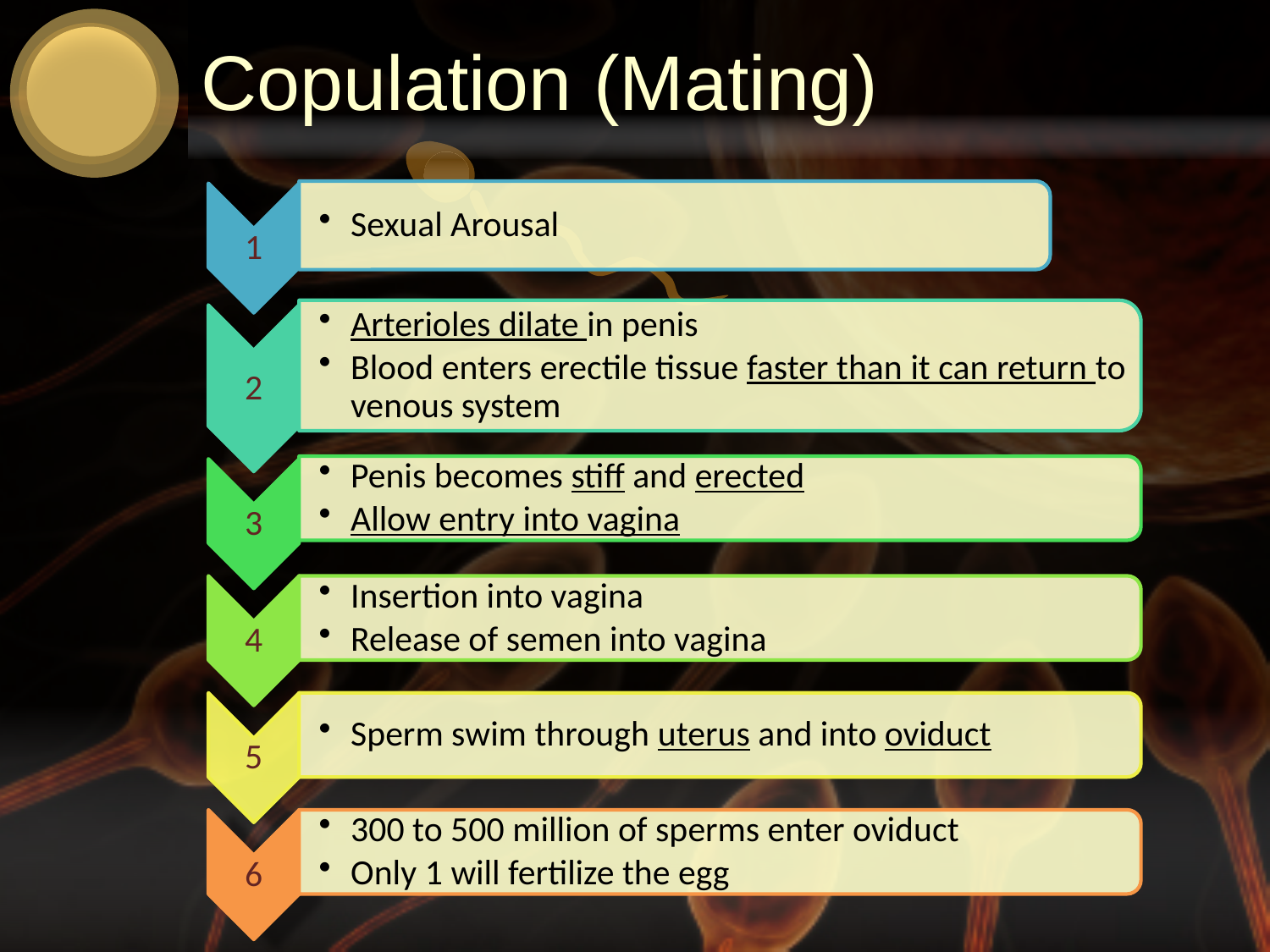

# Copulation (Mating)
1
Sexual Arousal
2
Arterioles dilate in penis
Blood enters erectile tissue faster than it can return to venous system
3
Penis becomes stiff and erected
Allow entry into vagina
4
Insertion into vagina
Release of semen into vagina
5
Sperm swim through uterus and into oviduct
6
300 to 500 million of sperms enter oviduct
Only 1 will fertilize the egg